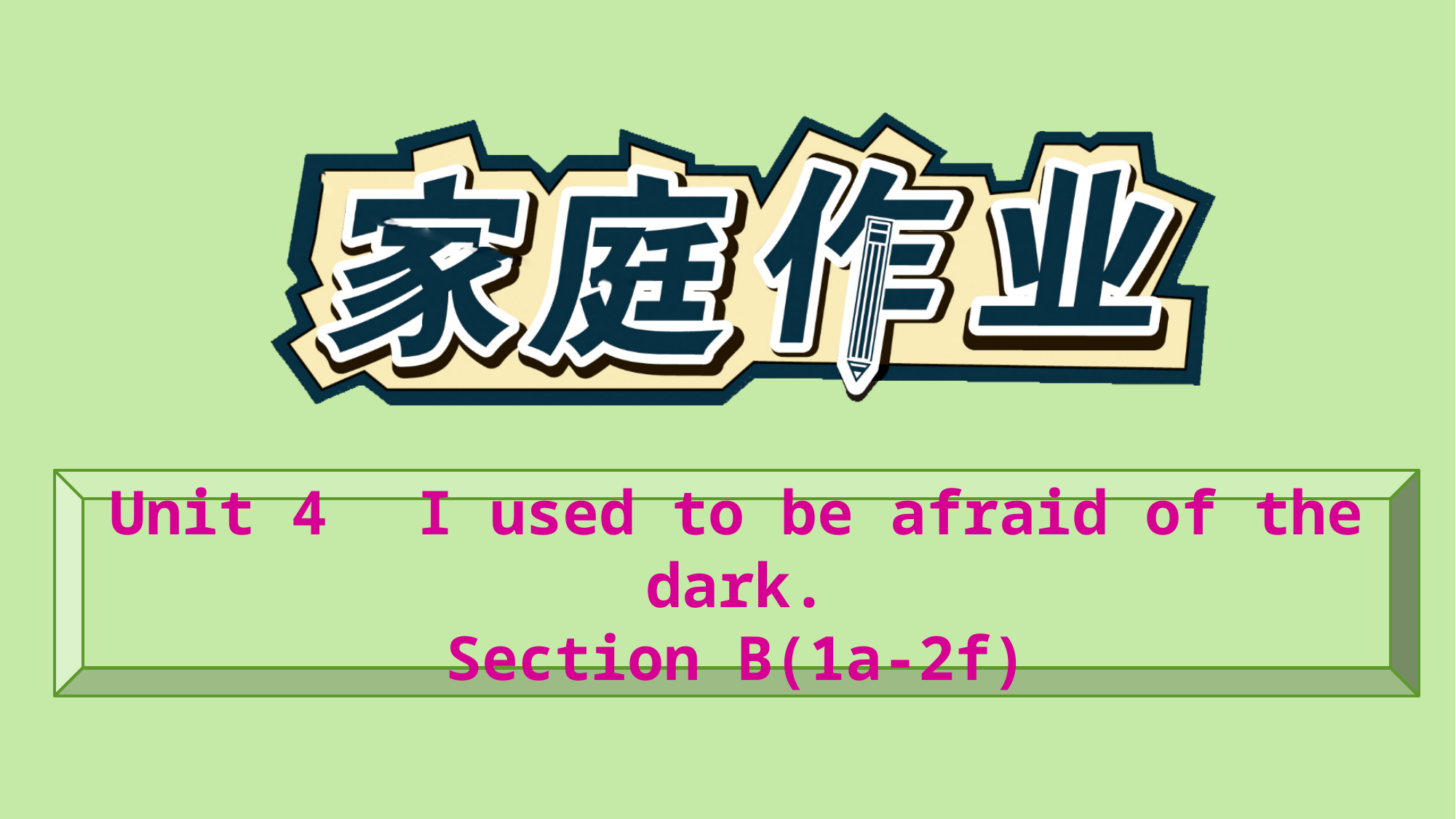

Unit 4　I used to be afraid of the dark.
Section B(1a-2f)